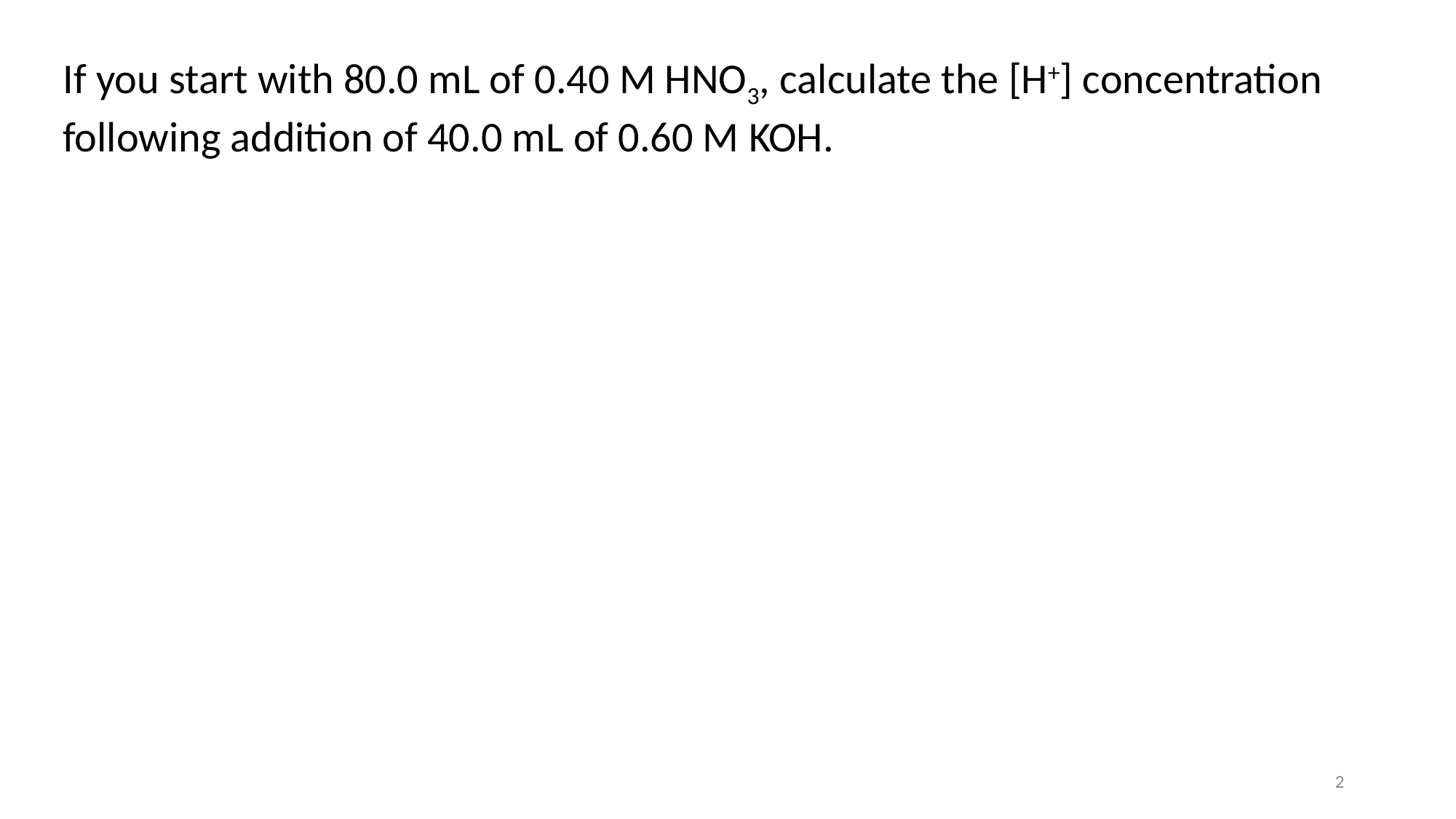

If you start with 80.0 mL of 0.40 M HNO3, calculate the [H+] concentration following addition of 40.0 mL of 0.60 M KOH.
2